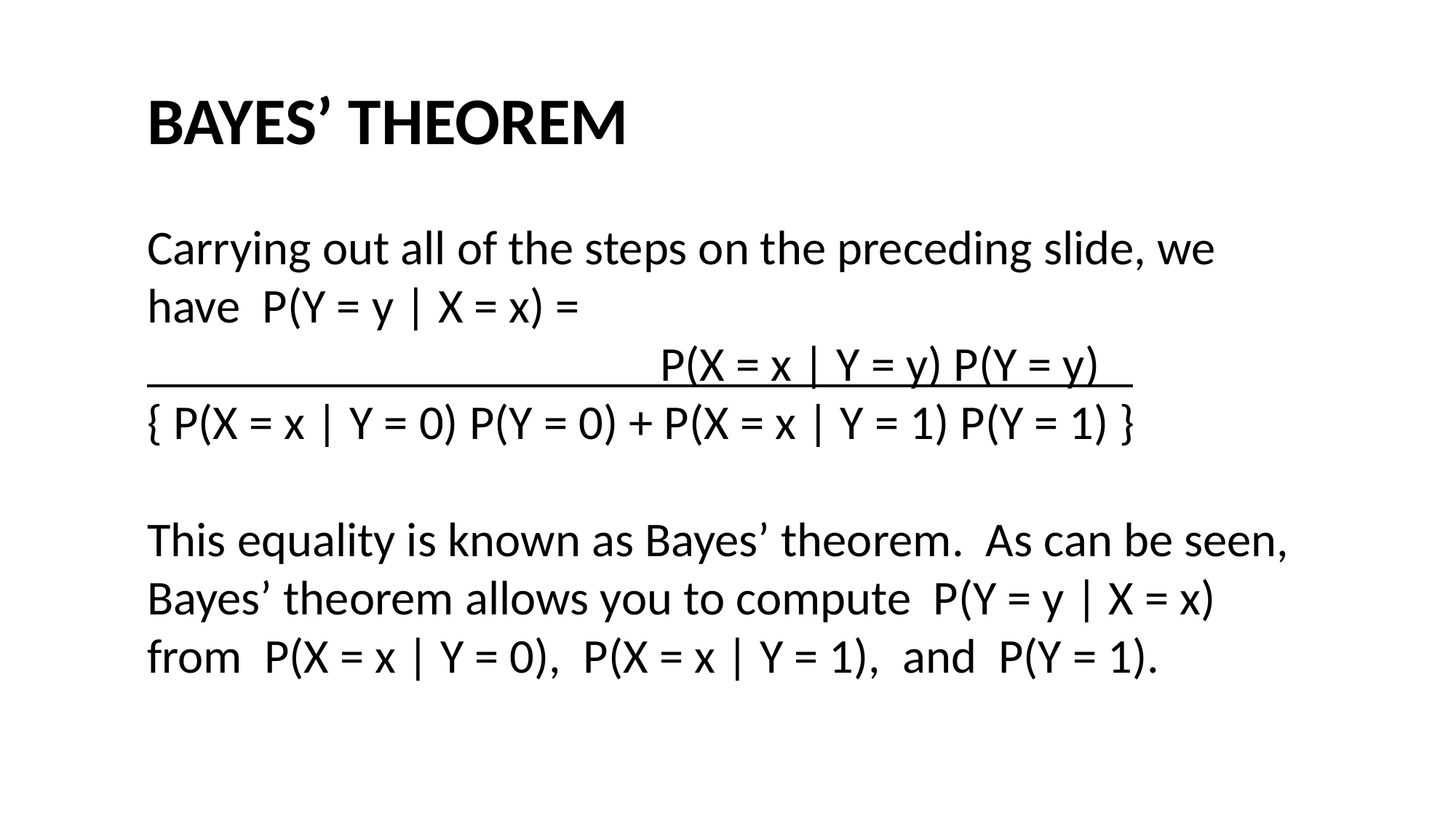

#
BAYES’ THEOREM

Carrying out all of the steps on the preceding slide, we have  P(Y = y | X = x) =
                                               P(X = x | Y = y) P(Y = y)
{ P(X = x | Y = 0) P(Y = 0) + P(X = x | Y = 1) P(Y = 1) }

This equality is known as Bayes’ theorem.  As can be seen, Bayes’ theorem allows you to compute  P(Y = y | X = x)  from  P(X = x | Y = 0),  P(X = x | Y = 1),  and  P(Y = 1).